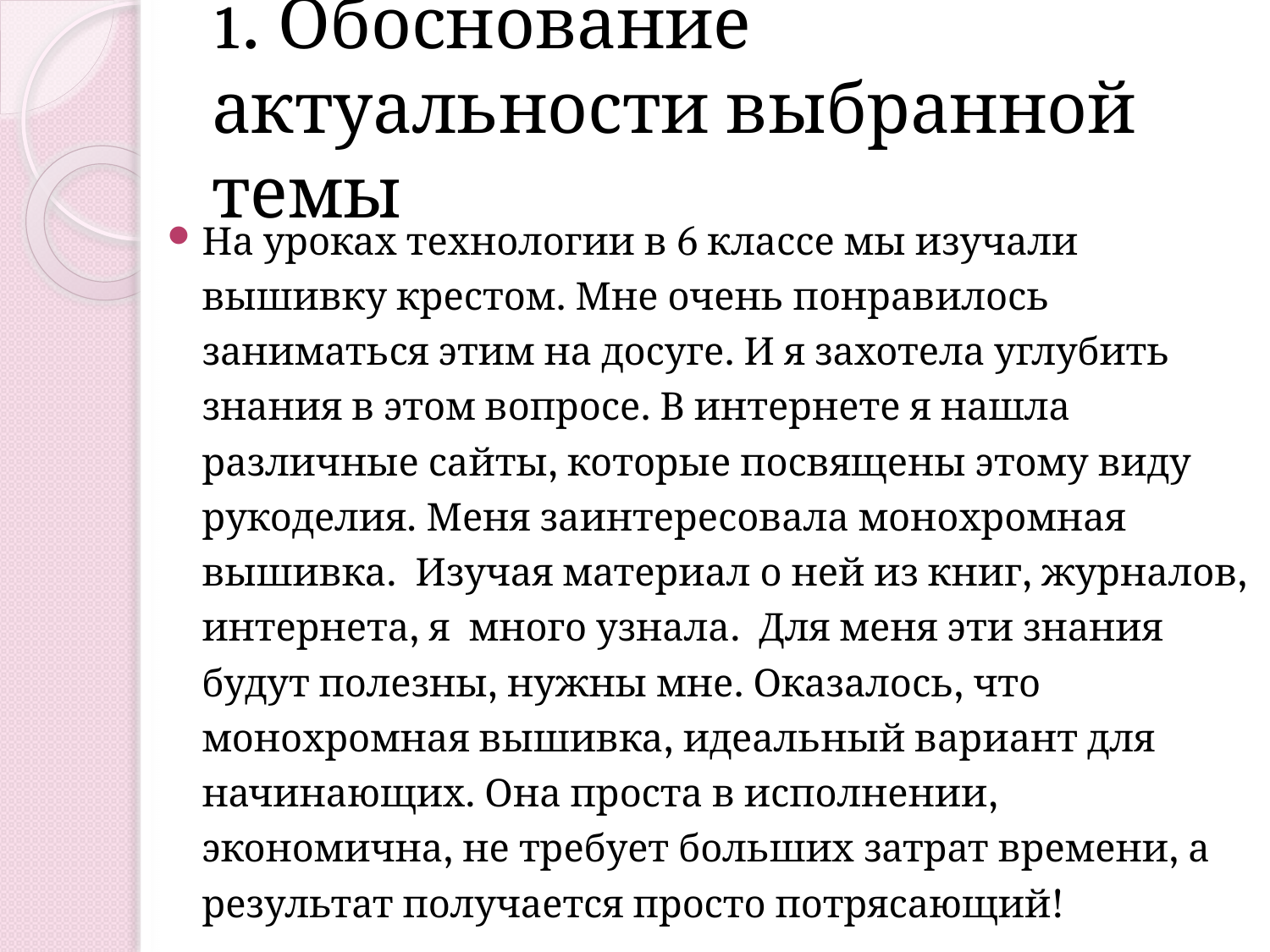

# 1. Обоснование актуальности выбранной темы
На уроках технологии в 6 классе мы изучали вышивку крестом. Мне очень понравилось заниматься этим на досуге. И я захотела углубить знания в этом вопросе. В интернете я нашла различные сайты, которые посвящены этому виду рукоделия. Меня заинтересовала монохромная вышивка.  Изучая материал о ней из книг, журналов,  интернета, я  много узнала.  Для меня эти знания будут полезны, нужны мне. Оказалось, что монохромная вышивка, идеальный вариант для начинающих. Она проста в исполнении, экономична, не требует больших затрат времени, а результат получается просто потрясающий!